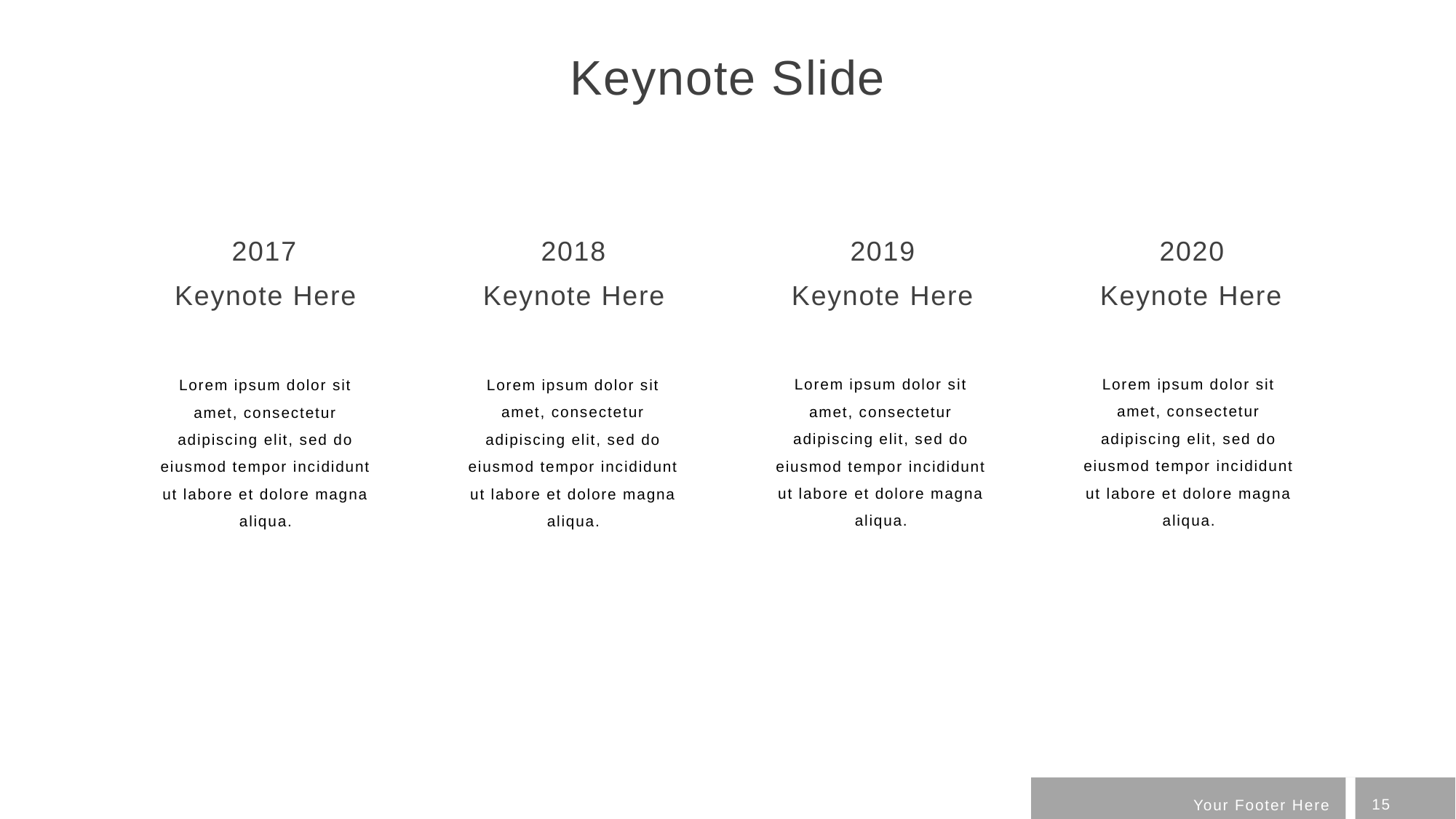

Keynote Slide
2017
2018
2019
2020
Keynote Here
Keynote Here
Keynote Here
Keynote Here
Lorem ipsum dolor sit amet, consectetur adipiscing elit, sed do eiusmod tempor incididunt ut labore et dolore magna aliqua.
Lorem ipsum dolor sit amet, consectetur adipiscing elit, sed do eiusmod tempor incididunt ut labore et dolore magna aliqua.
Lorem ipsum dolor sit amet, consectetur adipiscing elit, sed do eiusmod tempor incididunt ut labore et dolore magna aliqua.
Lorem ipsum dolor sit amet, consectetur adipiscing elit, sed do eiusmod tempor incididunt ut labore et dolore magna aliqua.

15
Your Footer Here